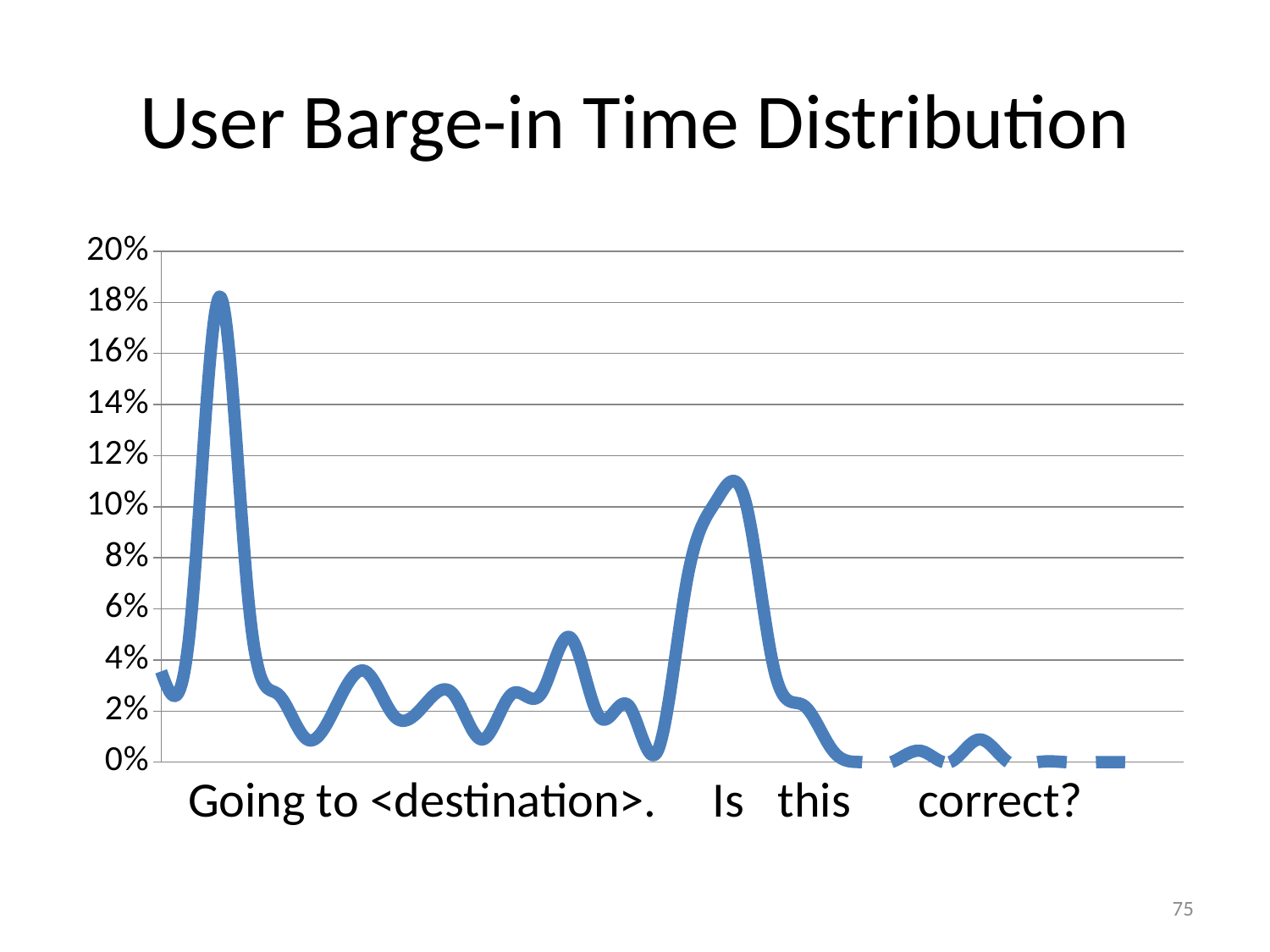

# User Barge-in Time Distribution

### Chart

| Category |  |
|---|---|
Going to <destination>.     Is   this      correct?
75